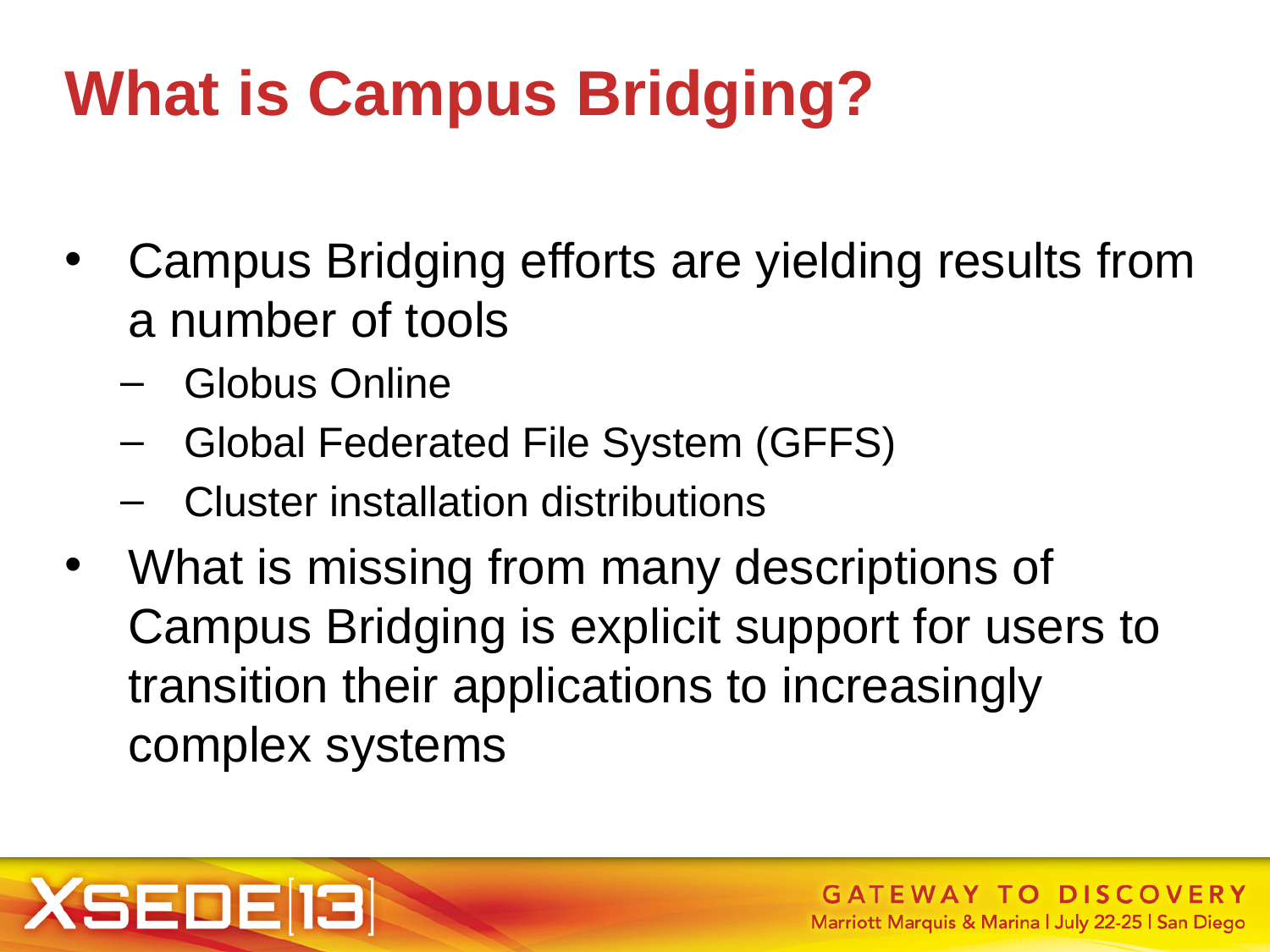

What is Campus Bridging?
Campus Bridging efforts are yielding results from a number of tools
Globus Online
Global Federated File System (GFFS)
Cluster installation distributions
What is missing from many descriptions of Campus Bridging is explicit support for users to transition their applications to increasingly complex systems